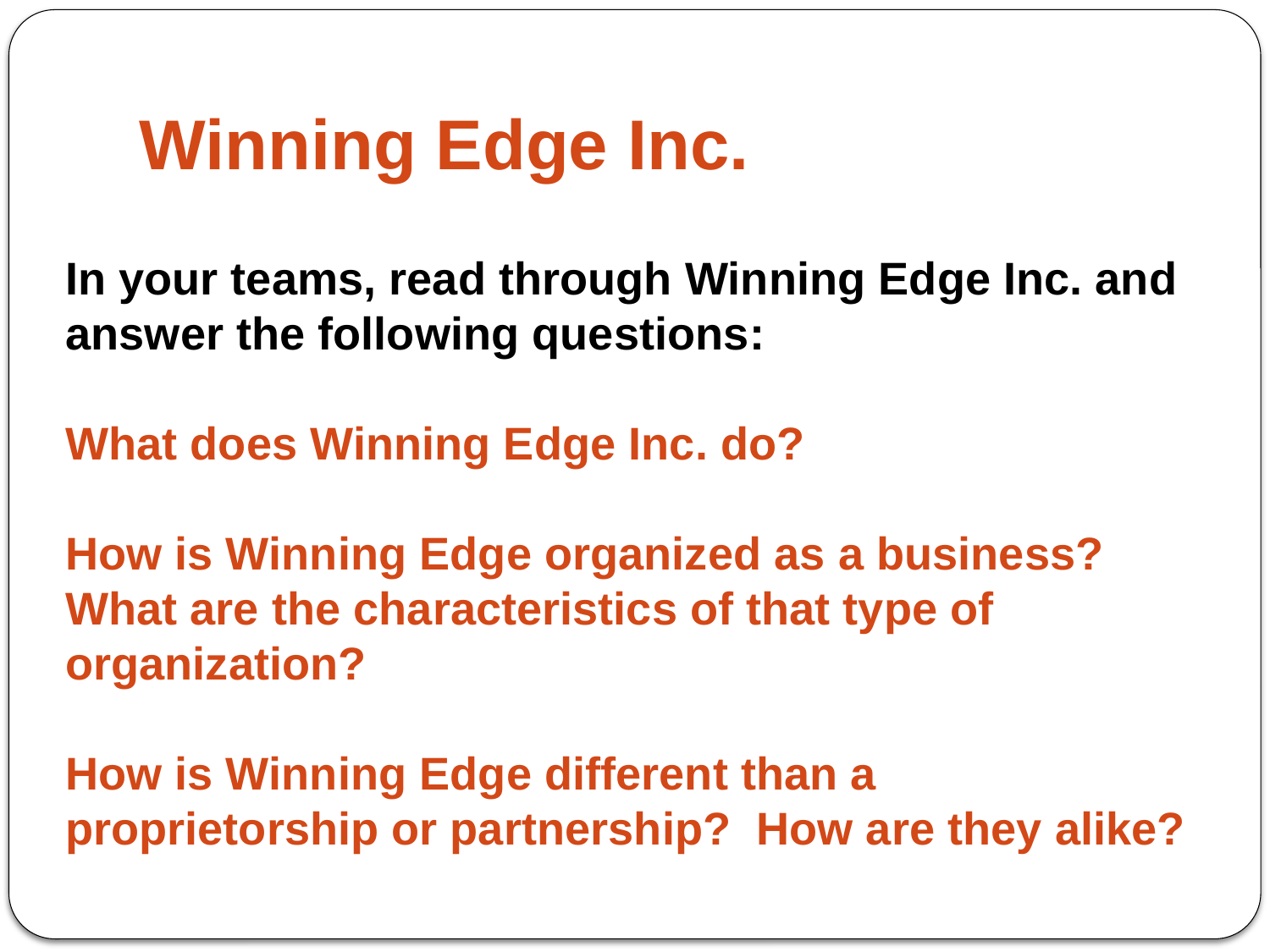

# Winning Edge Inc.
In your teams, read through Winning Edge Inc. and answer the following questions:

What does Winning Edge Inc. do?

How is Winning Edge organized as a business?
What are the characteristics of that type of organization?

How is Winning Edge different than a proprietorship or partnership?  How are they alike?